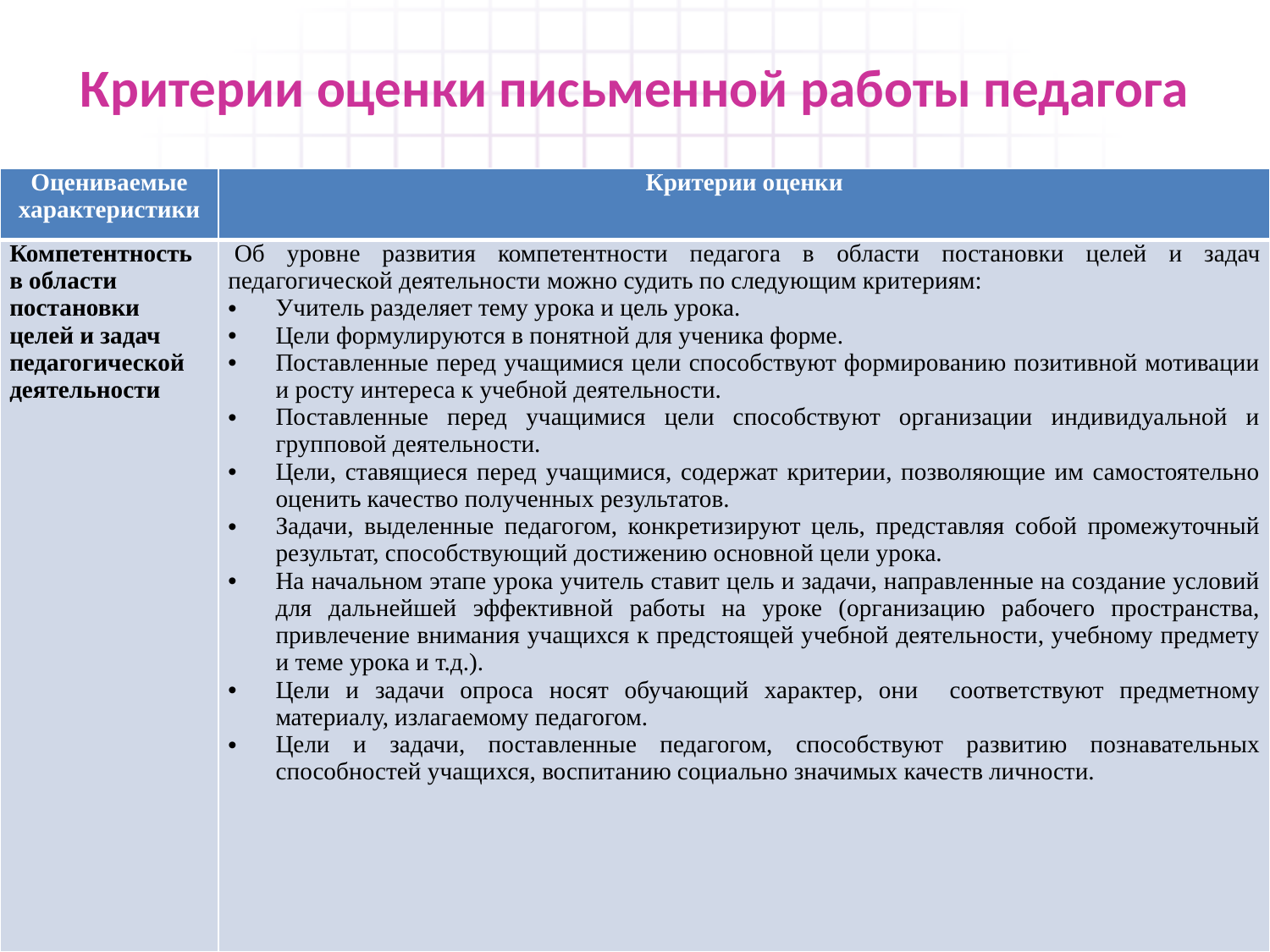

# Критерии оценки письменной работы педагога
| Оцениваемые характеристики | Критерии оценки |
| --- | --- |
| Компетентность в области постановки целей и задач педагогической деятельности | Об уровне развития компетентности педагога в области постановки целей и задач педагогической деятельности можно судить по следующим критериям: Учитель разделяет тему урока и цель урока. Цели формулируются в понятной для ученика форме. Поставленные перед учащимися цели способствуют формированию позитивной мотивации и росту интереса к учебной деятельности. Поставленные перед учащимися цели способствуют организации индивидуальной и групповой деятельности. Цели, ставящиеся перед учащимися, содержат критерии, позволяющие им самостоятельно оценить качество полученных результатов. Задачи, выделенные педагогом, конкретизируют цель, представляя собой промежуточный результат, способствующий достижению основной цели урока. На начальном этапе урока учитель ставит цель и задачи, направленные на создание условий для дальнейшей эффективной работы на уроке (организацию рабочего пространства, привлечение внимания учащихся к предстоящей учебной деятельности, учебному предмету и теме урока и т.д.). Цели и задачи опроса носят обучающий характер, они соответствуют предметному материалу, излагаемому педагогом. Цели и задачи, поставленные педагогом, способствуют развитию познавательных способностей учащихся, воспитанию социально значимых качеств личности. |